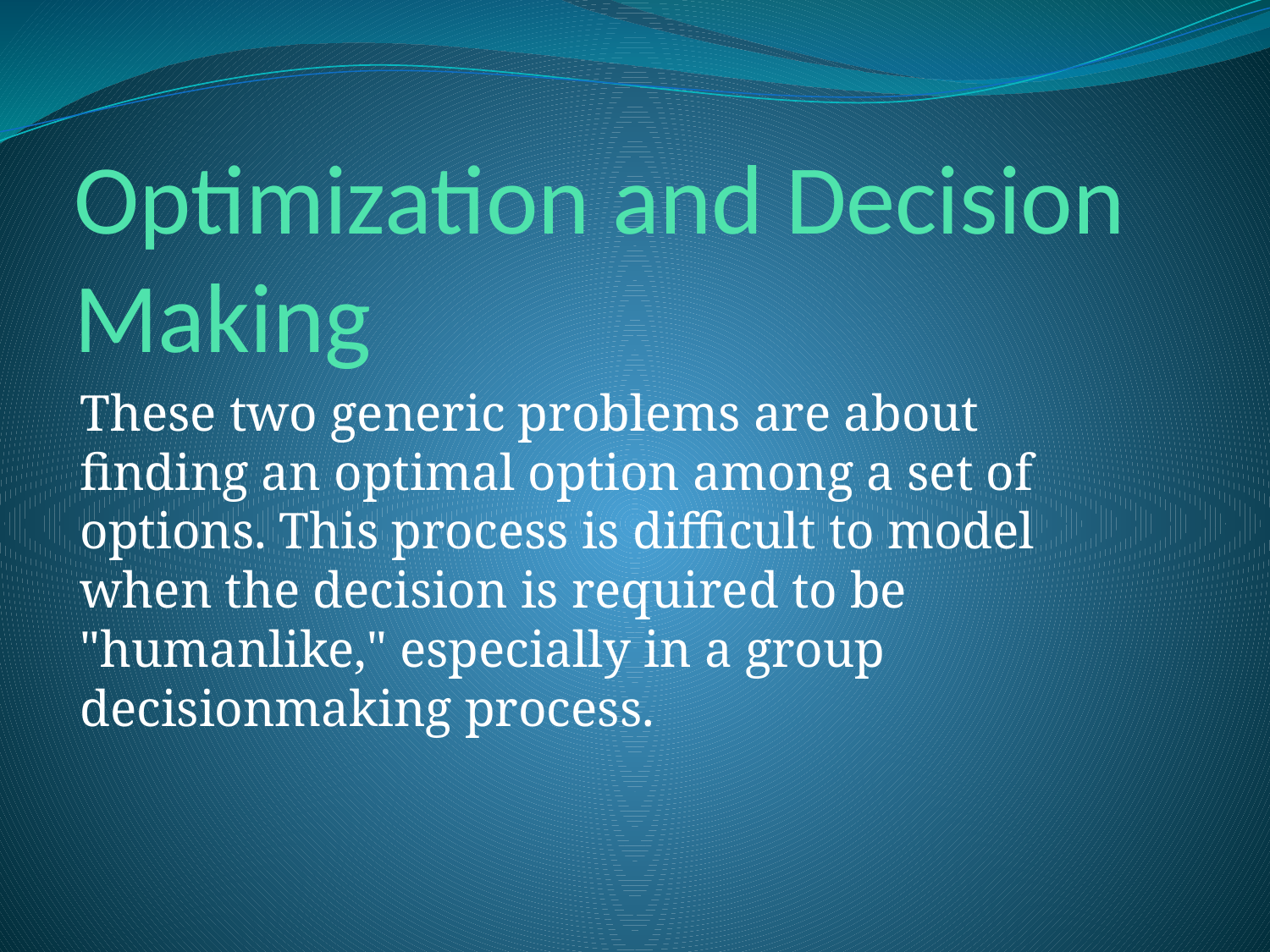

# Optimization and Decision Making
These two generic problems are about finding an optimal option among a set of options. This process is difficult to model when the decision is required to be "humanlike," especially in a group decisionmaking process.